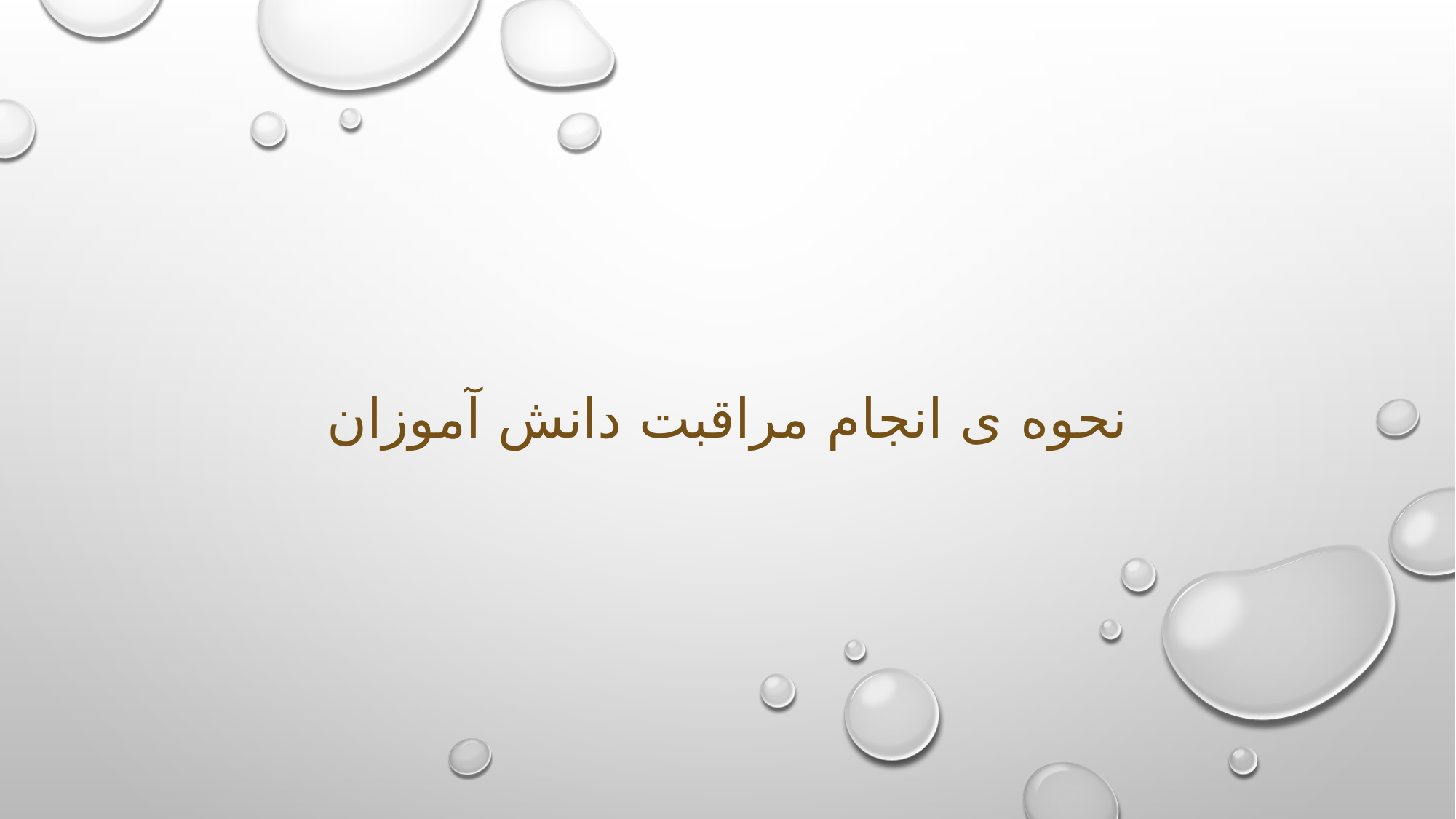

# نحوه ی انجام مراقبت دانش آموزان